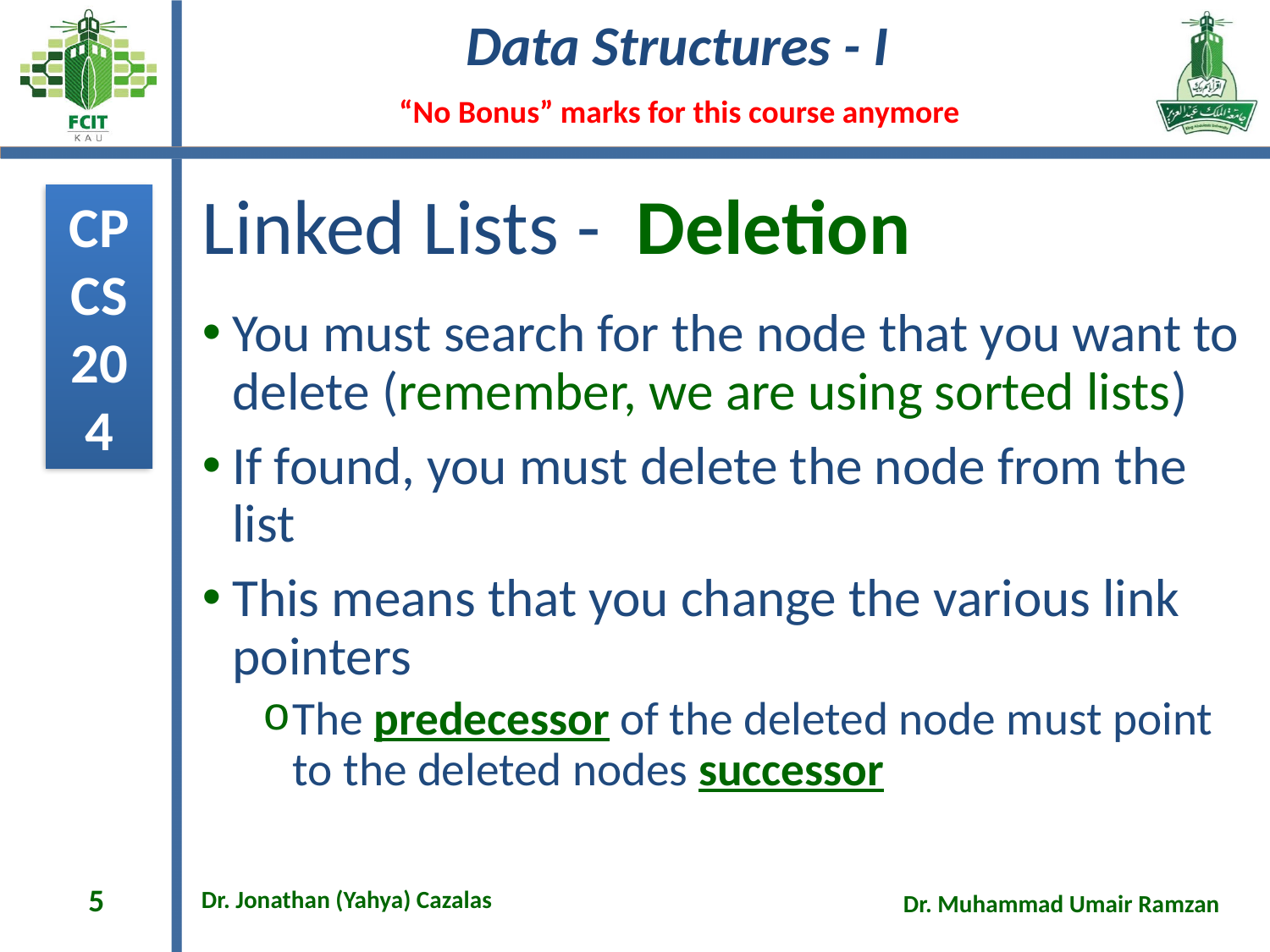

# Linked Lists -  Deletion
You must search for the node that you want to delete (remember, we are using sorted lists)
If found, you must delete the node from the list
This means that you change the various link pointers
The predecessor of the deleted node must point to the deleted nodes successor
5